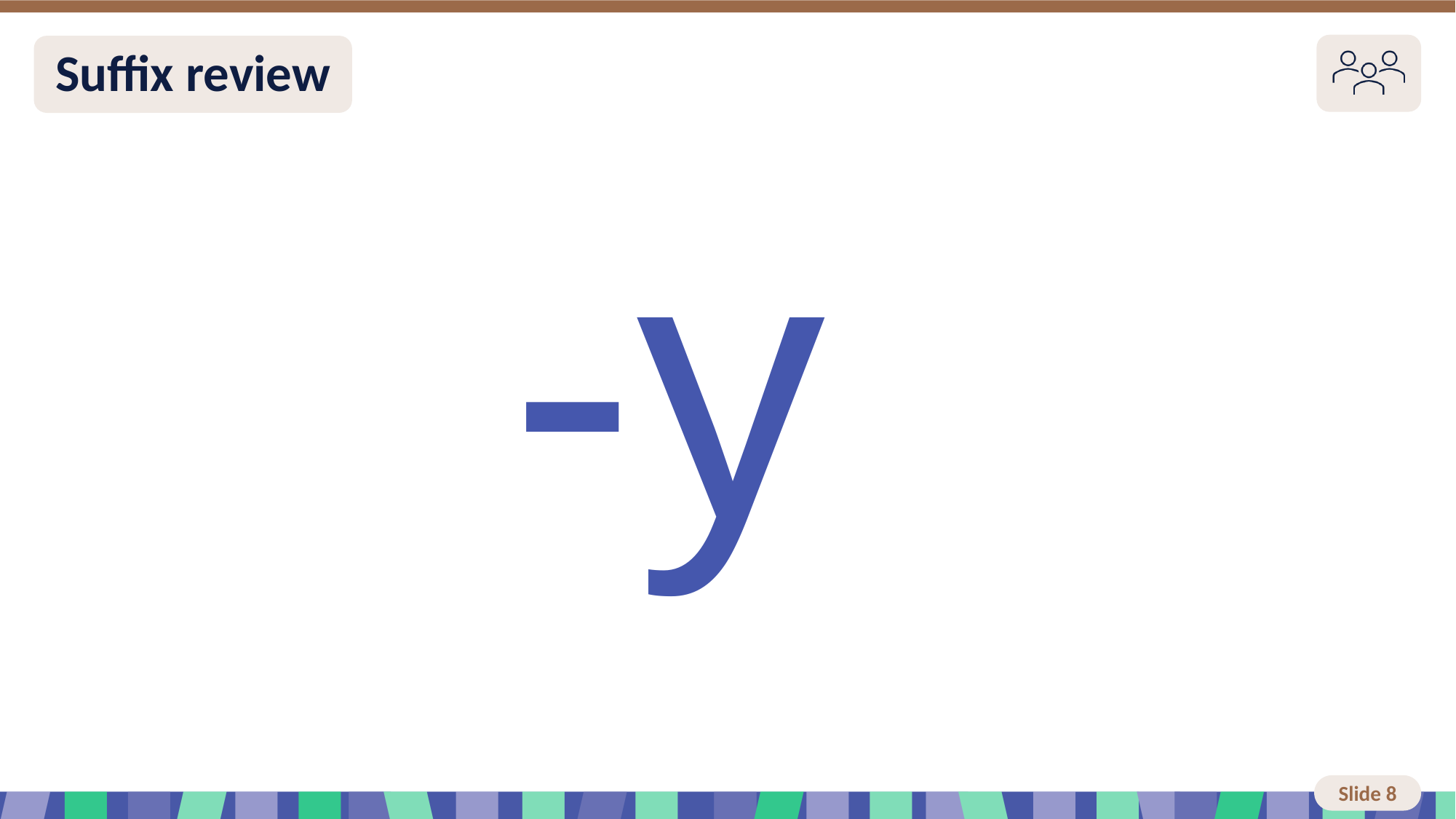

# Slide 8 Review You do
-y